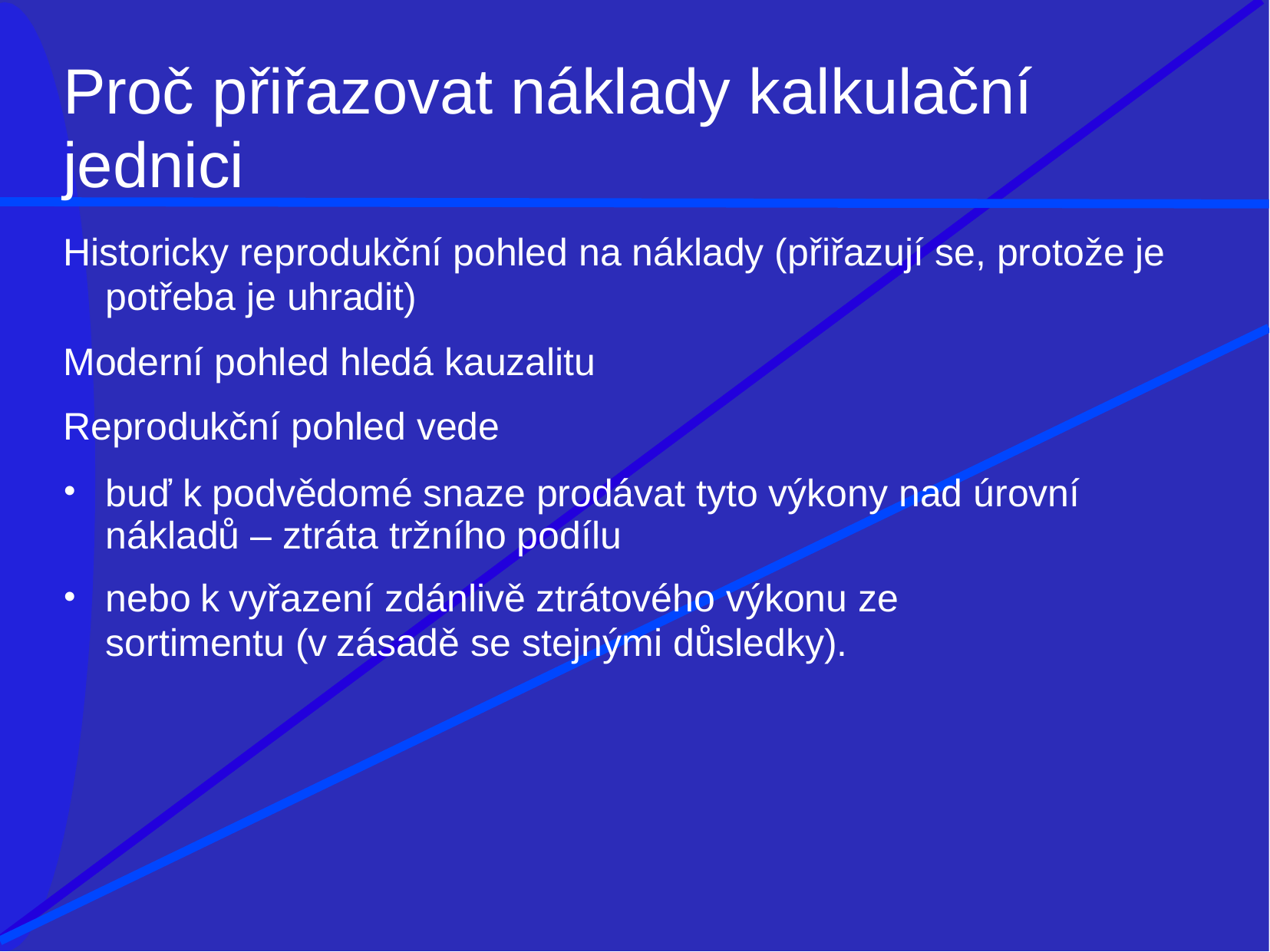

# Proč přiřazovat náklady kalkulační
jednici
Historicky reprodukční pohled na náklady (přiřazují se, protože je
potřeba je uhradit)
Moderní pohled hledá kauzalitu Reprodukční pohled vede
buď k podvědomé snaze prodávat tyto výkony nad úrovní nákladů – ztráta tržního podílu
nebo k vyřazení zdánlivě ztrátového výkonu ze sortimentu (v zásadě se stejnými důsledky).